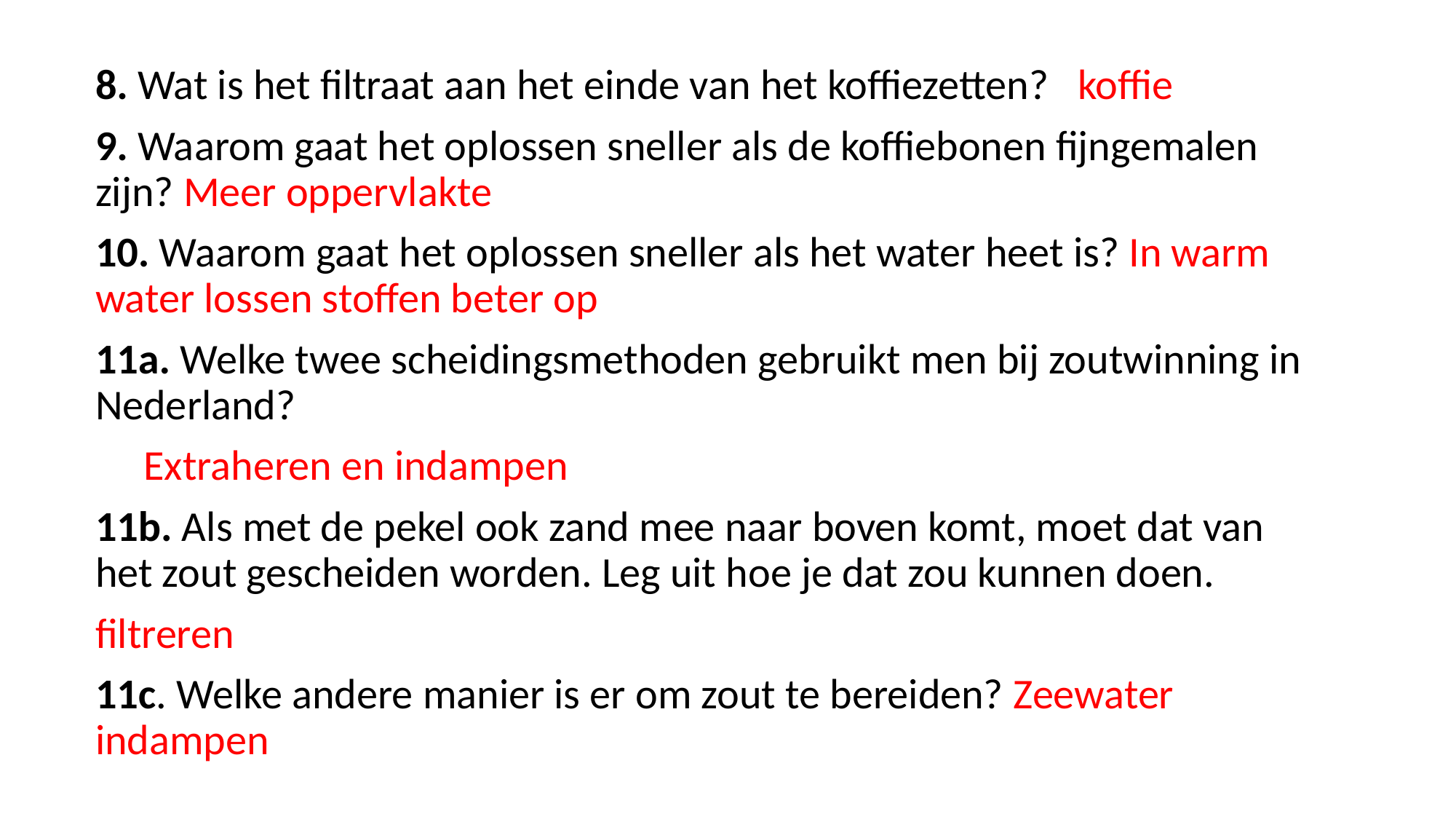

8. Wat is het filtraat aan het einde van het koffiezetten?   koffie
9. Waarom gaat het oplossen sneller als de koffiebonen fijngemalen zijn? Meer oppervlakte
10. Waarom gaat het oplossen sneller als het water heet is? In warm water lossen stoffen beter op
11a. Welke twee scheidingsmethoden gebruikt men bij zoutwinning in Nederland?
     Extraheren en indampen
11b. Als met de pekel ook zand mee naar boven komt, moet dat van het zout gescheiden worden. Leg uit hoe je dat zou kunnen doen.
filtreren
11c. Welke andere manier is er om zout te bereiden? Zeewater indampen